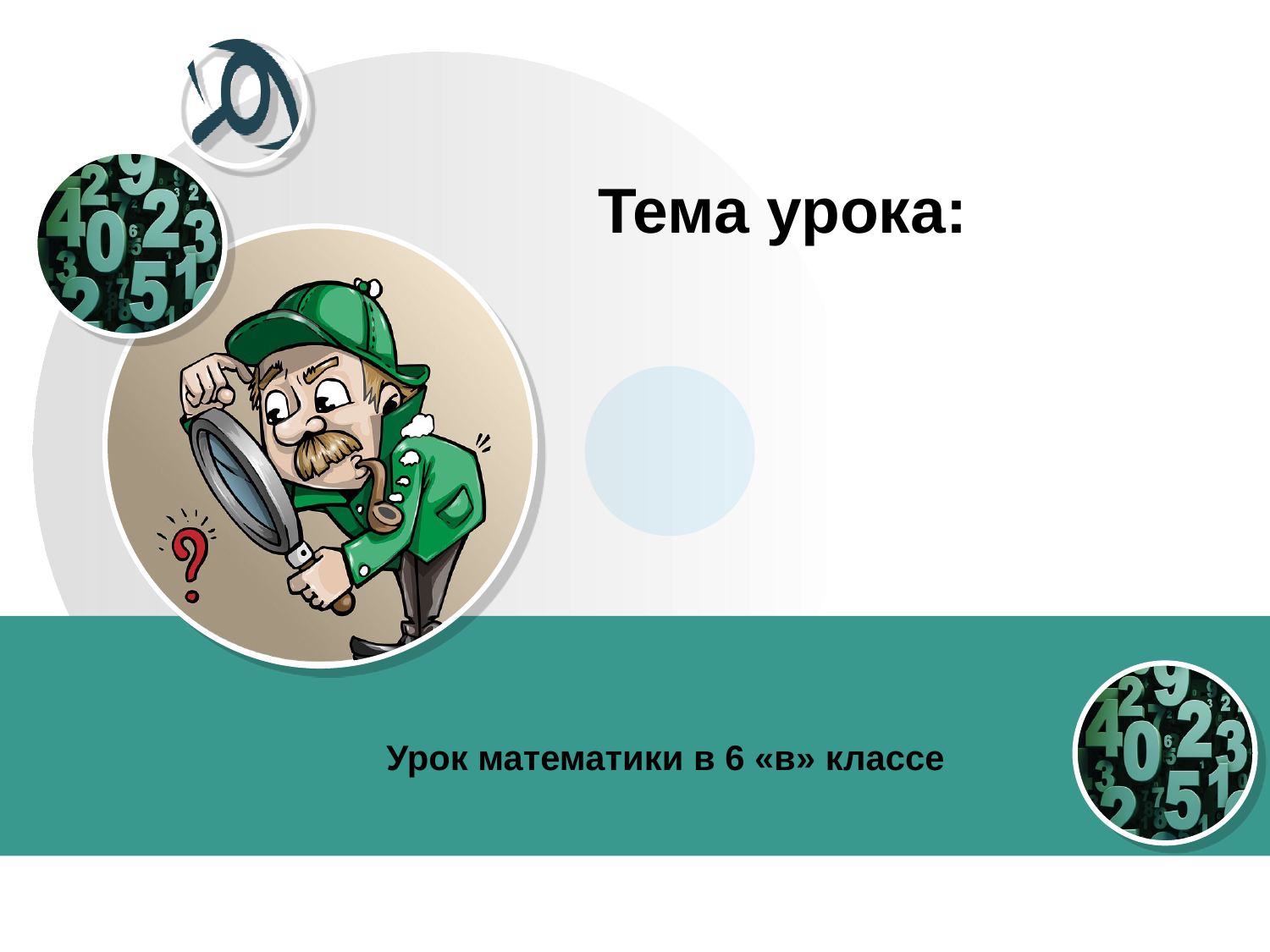

# Тема урока:
Урок математики в 6 «в» классе